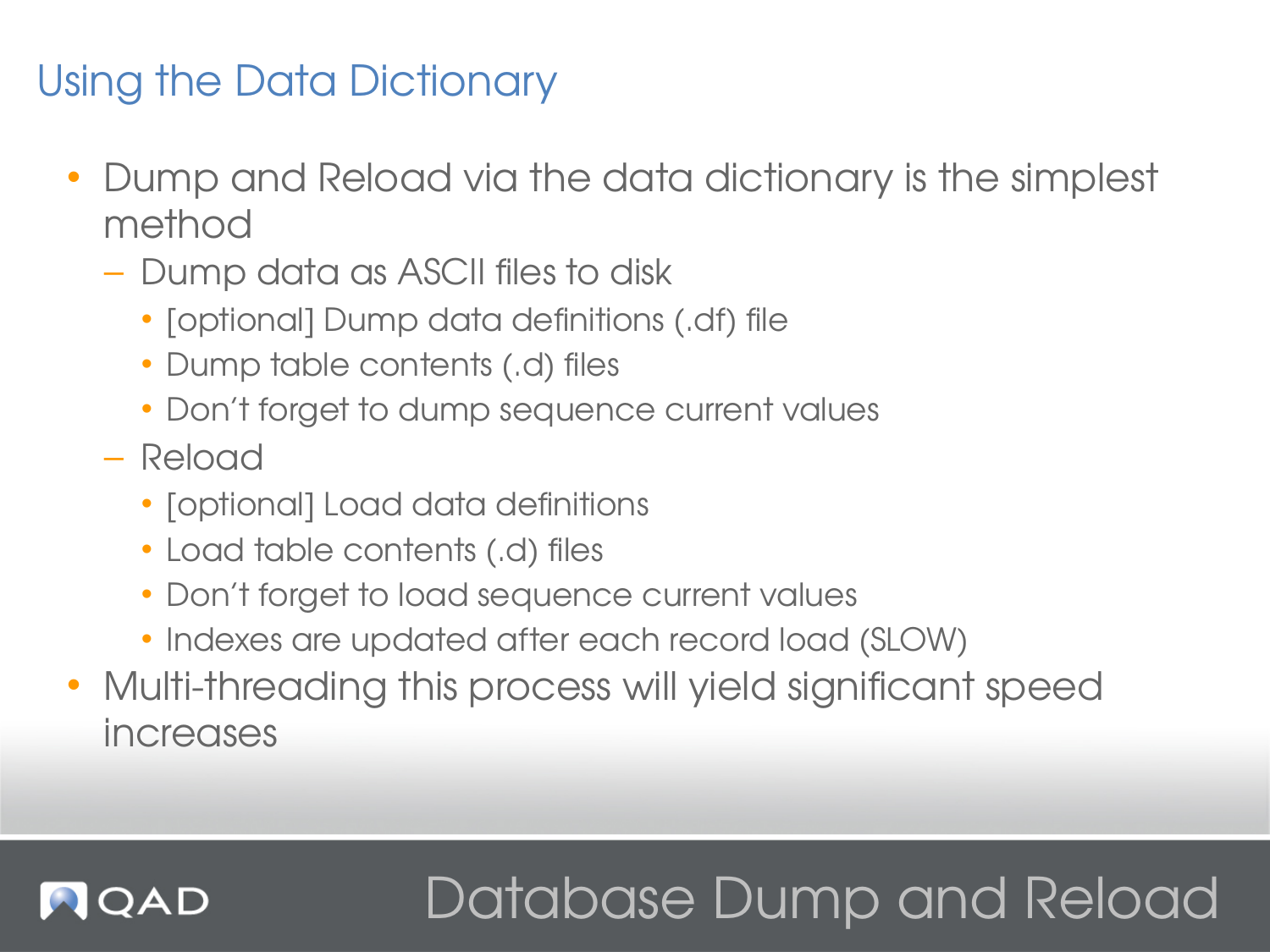

Using the Data Dictionary
Dump and Reload via the data dictionary is the simplest method
Dump data as ASCII files to disk
[optional] Dump data definitions (.df) file
Dump table contents (.d) files
Don’t forget to dump sequence current values
Reload
[optional] Load data definitions
Load table contents (.d) files
Don’t forget to load sequence current values
Indexes are updated after each record load (SLOW)
Multi-threading this process will yield significant speed increases

# Database Dump and Reload